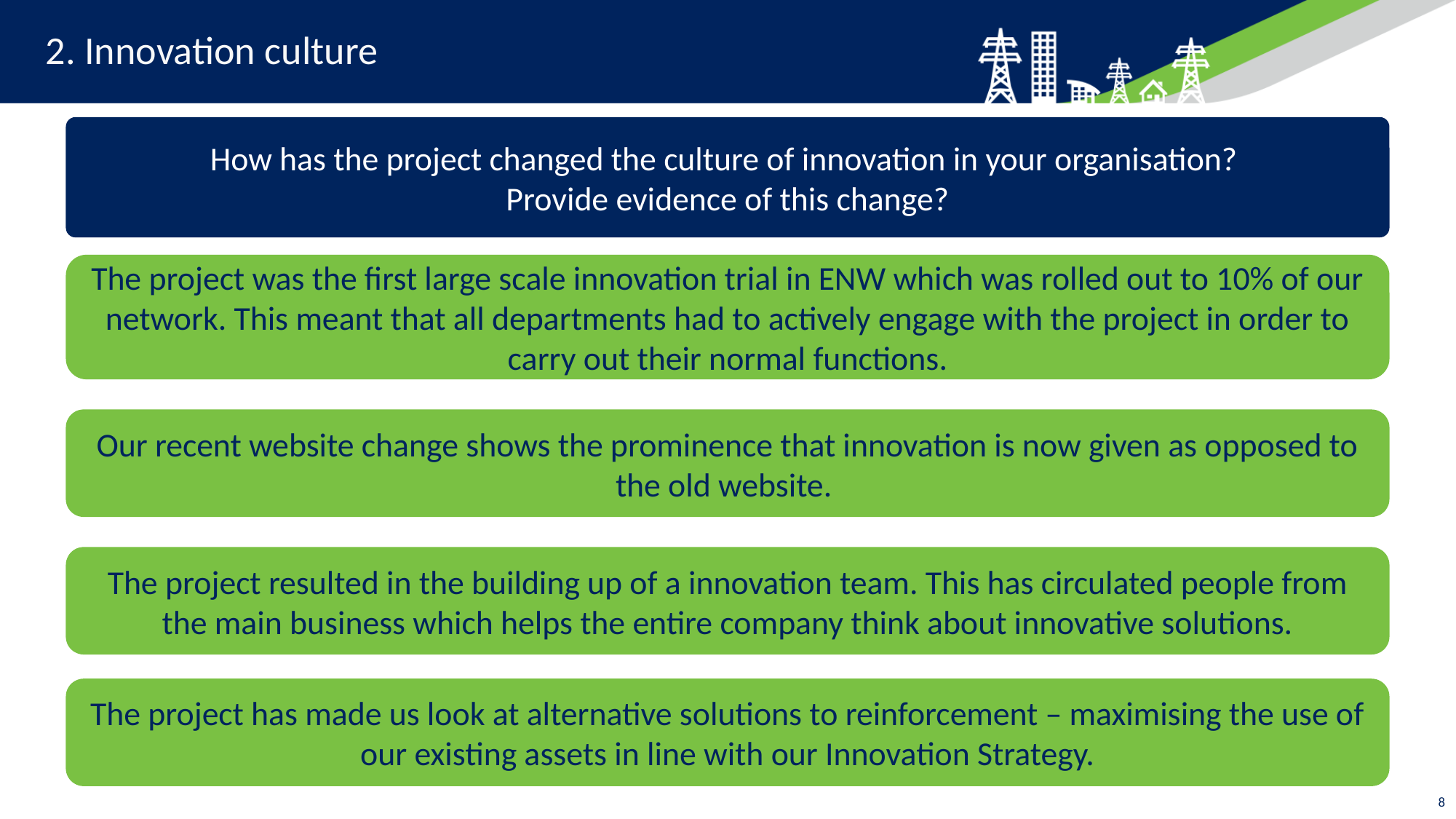

# 2. Innovation culture
How has the project changed the culture of innovation in your organisation?
Provide evidence of this change?
The project was the first large scale innovation trial in ENW which was rolled out to 10% of our network. This meant that all departments had to actively engage with the project in order to carry out their normal functions.
Our recent website change shows the prominence that innovation is now given as opposed to the old website.
The project resulted in the building up of a innovation team. This has circulated people from the main business which helps the entire company think about innovative solutions.
The project has made us look at alternative solutions to reinforcement – maximising the use of our existing assets in line with our Innovation Strategy.